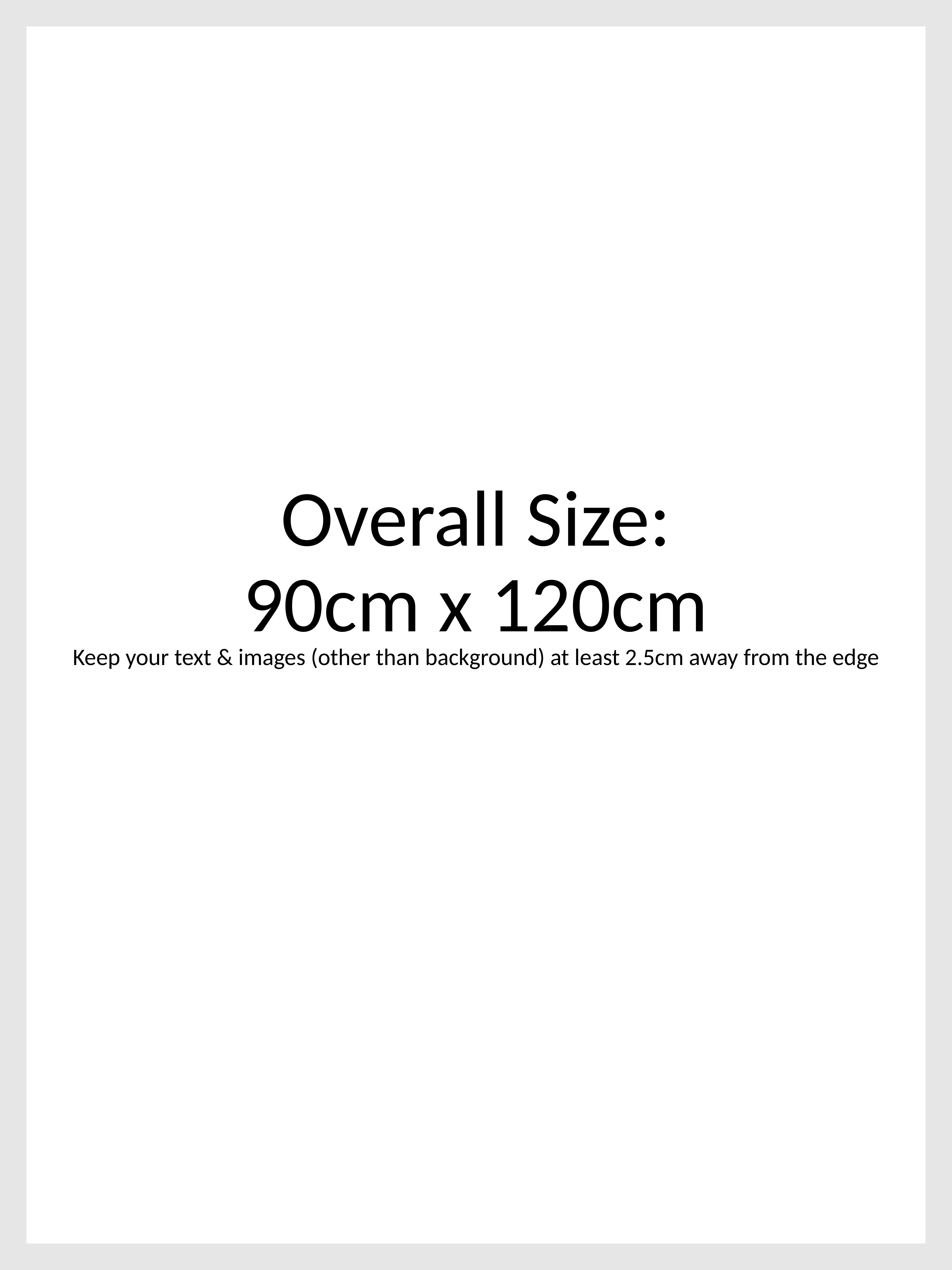

# Overall Size: 90cm x 120cm
Keep your text & images (other than background) at least 2.5cm away from the edge